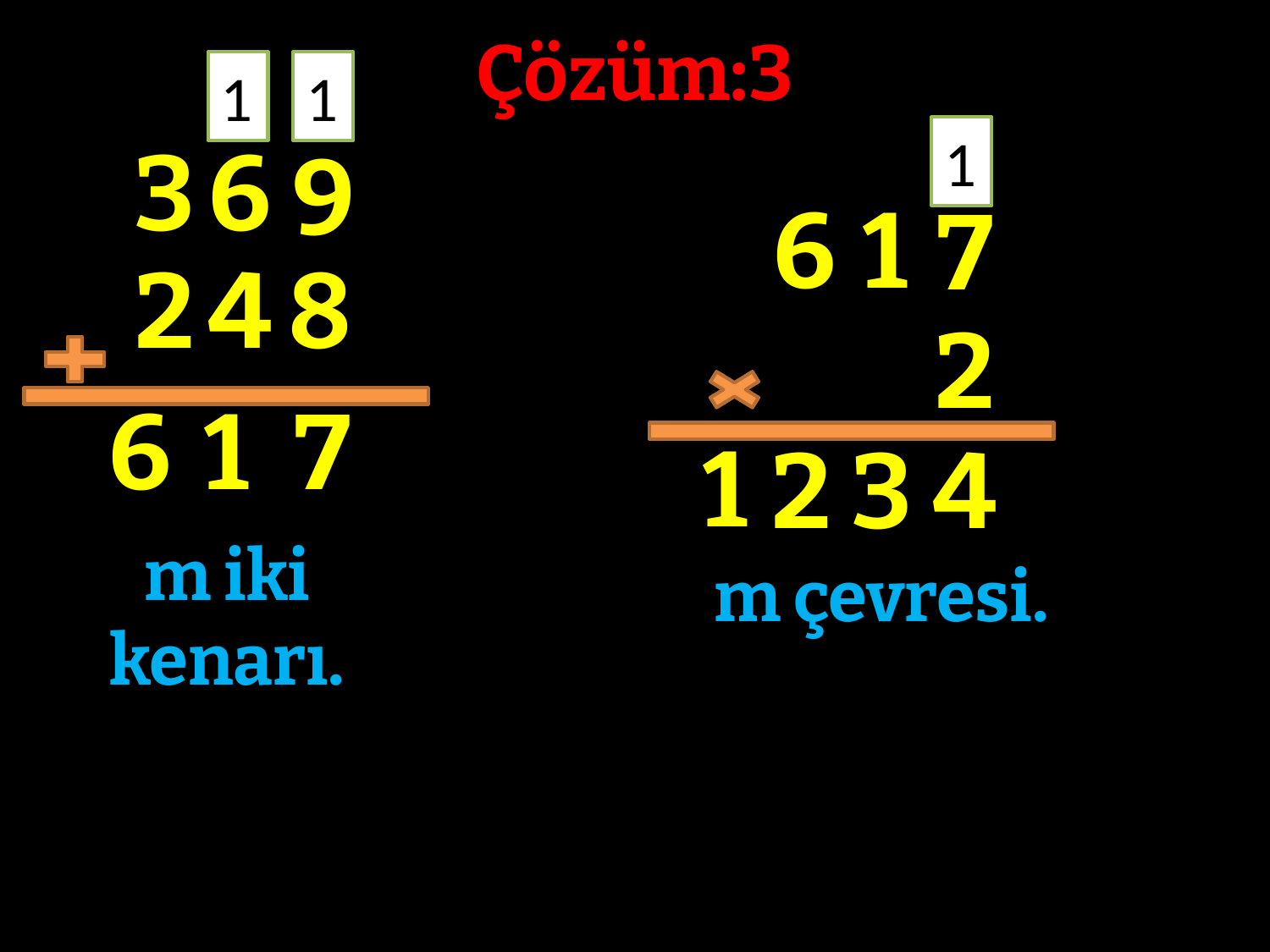

Çözüm:3
1
1
1
3
6
9
6
1
7
4
2
8
#
2

6
1
7

1
2
3
4
m iki kenarı.
m çevresi.